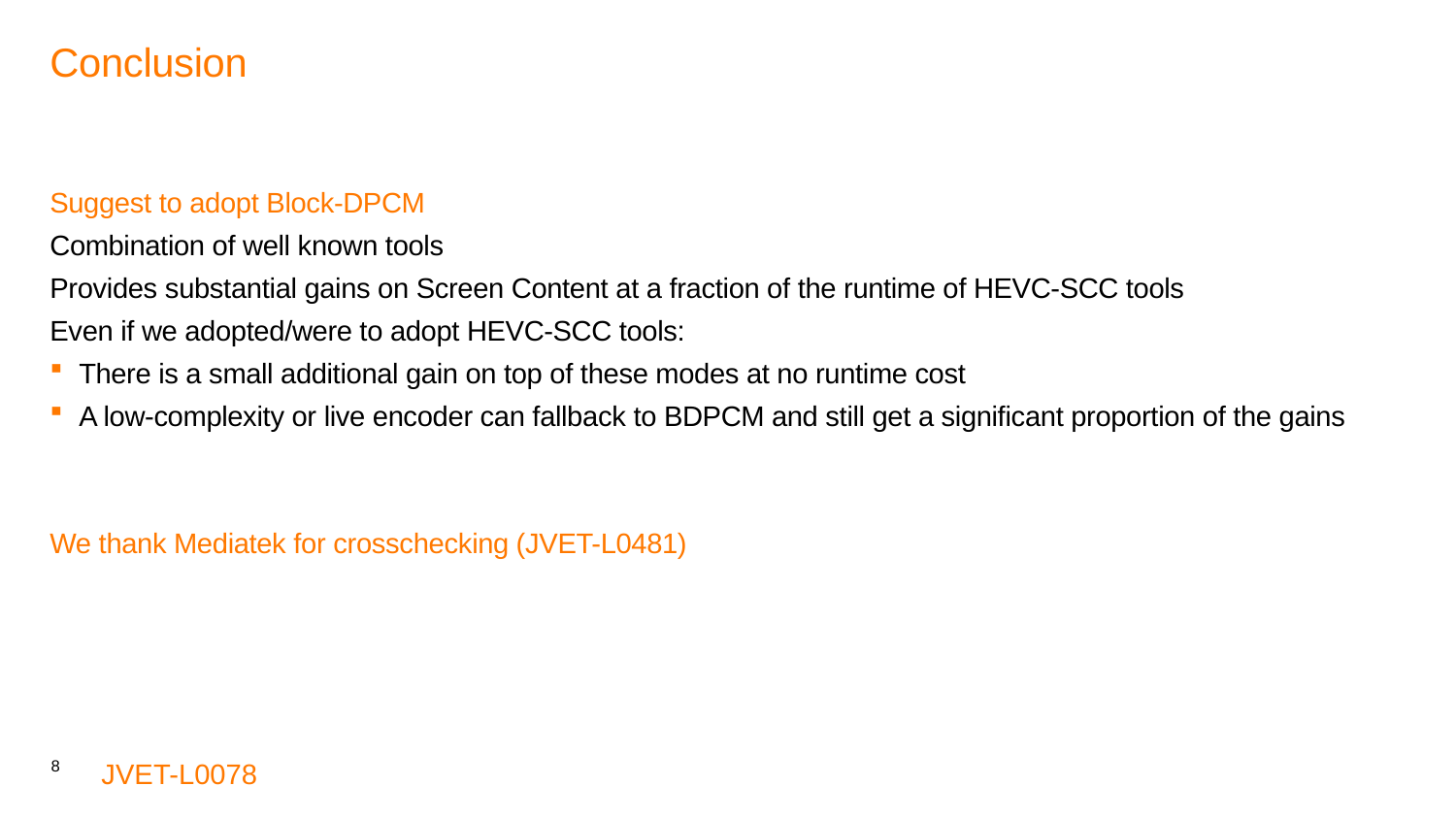

# Conclusion
Suggest to adopt Block-DPCM
Combination of well known tools
Provides substantial gains on Screen Content at a fraction of the runtime of HEVC-SCC tools
Even if we adopted/were to adopt HEVC-SCC tools:
There is a small additional gain on top of these modes at no runtime cost
A low-complexity or live encoder can fallback to BDPCM and still get a significant proportion of the gains

We thank Mediatek for crosschecking (JVET-L0481)